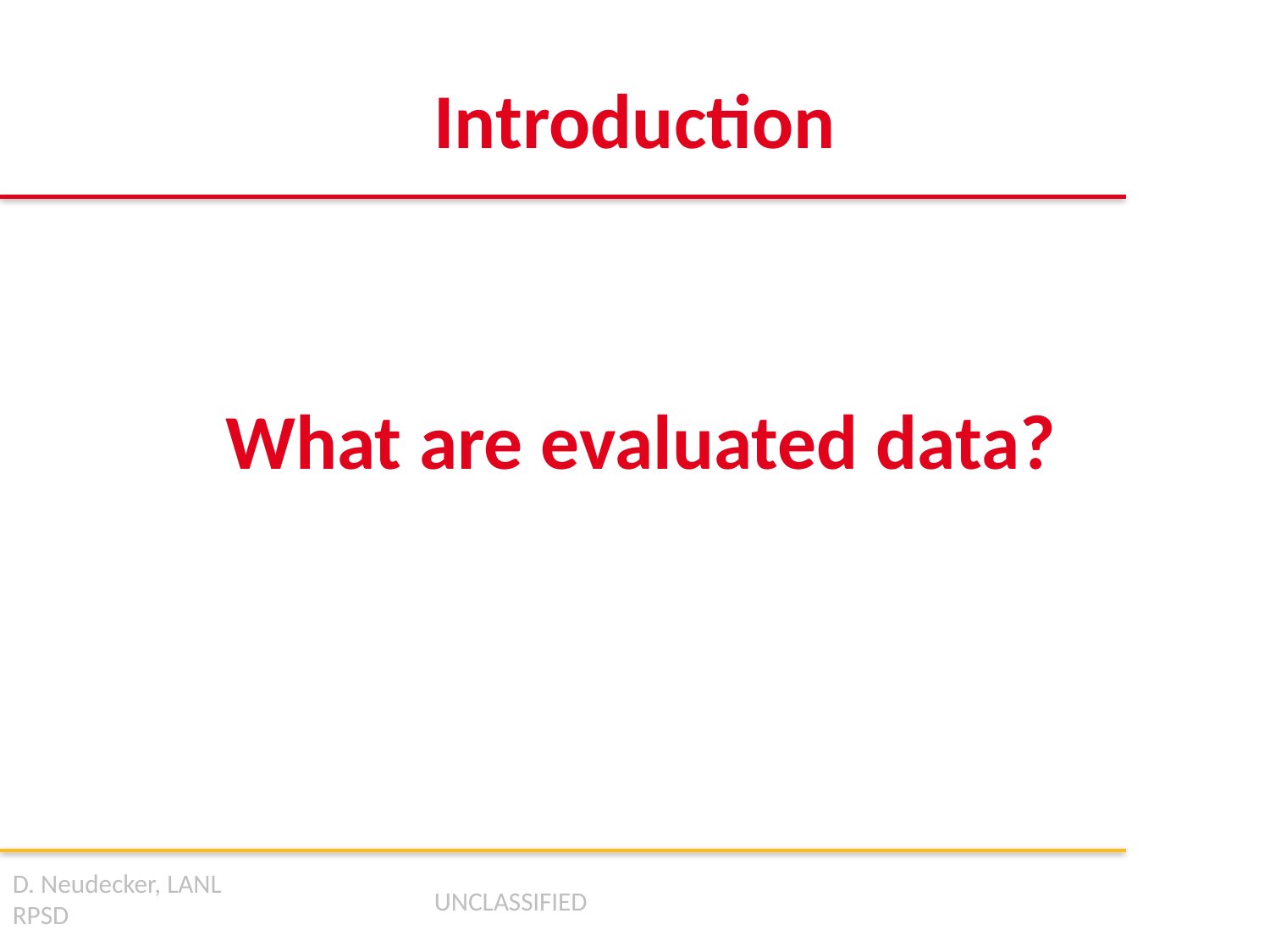

# Introduction
What are evaluated data?
D. Neudecker, LANL
RPSD
UNCLASSIFIED